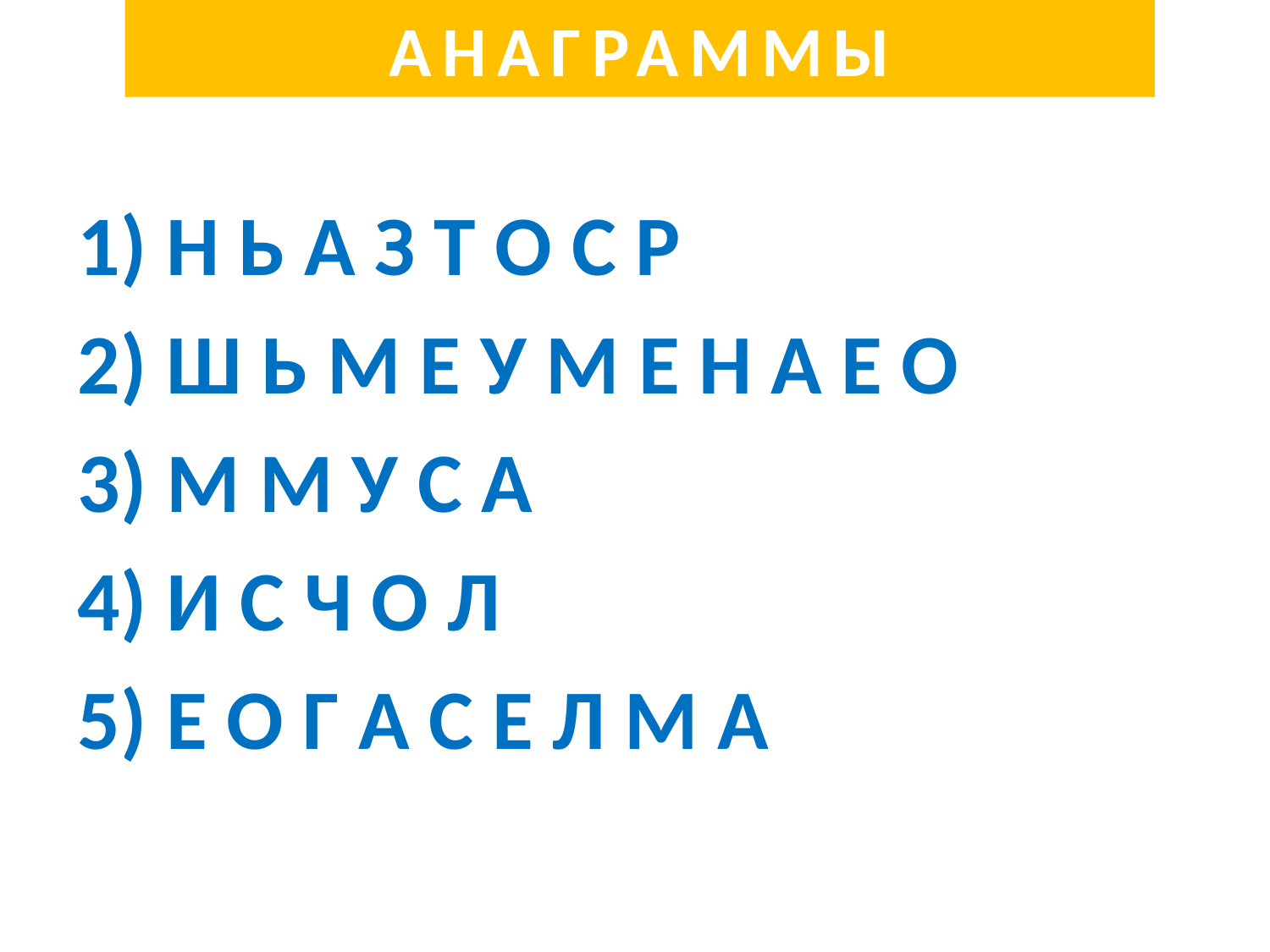

АНАГРАММЫ

1) Н Ь А З Т О С Р
2) Ш Ь М Е У М Е Н А Е О
3) М М У С А
4) И С Ч О Л
5) Е О Г А С Е Л М А